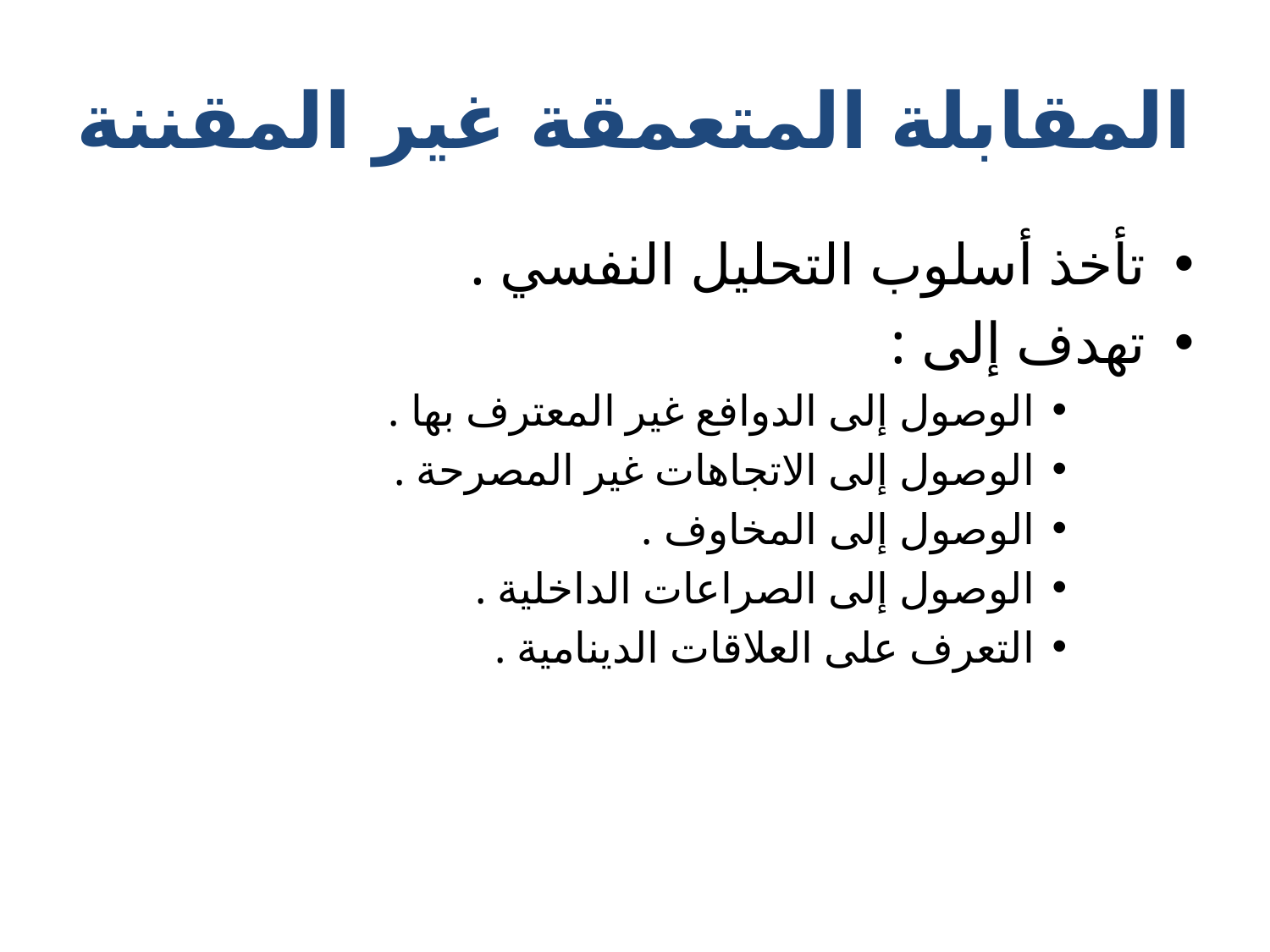

# المقابلة المتعمقة غير المقننة
تأخذ أسلوب التحليل النفسي .
تهدف إلى :
الوصول إلى الدوافع غير المعترف بها .
الوصول إلى الاتجاهات غير المصرحة .
الوصول إلى المخاوف .
الوصول إلى الصراعات الداخلية .
التعرف على العلاقات الدينامية .